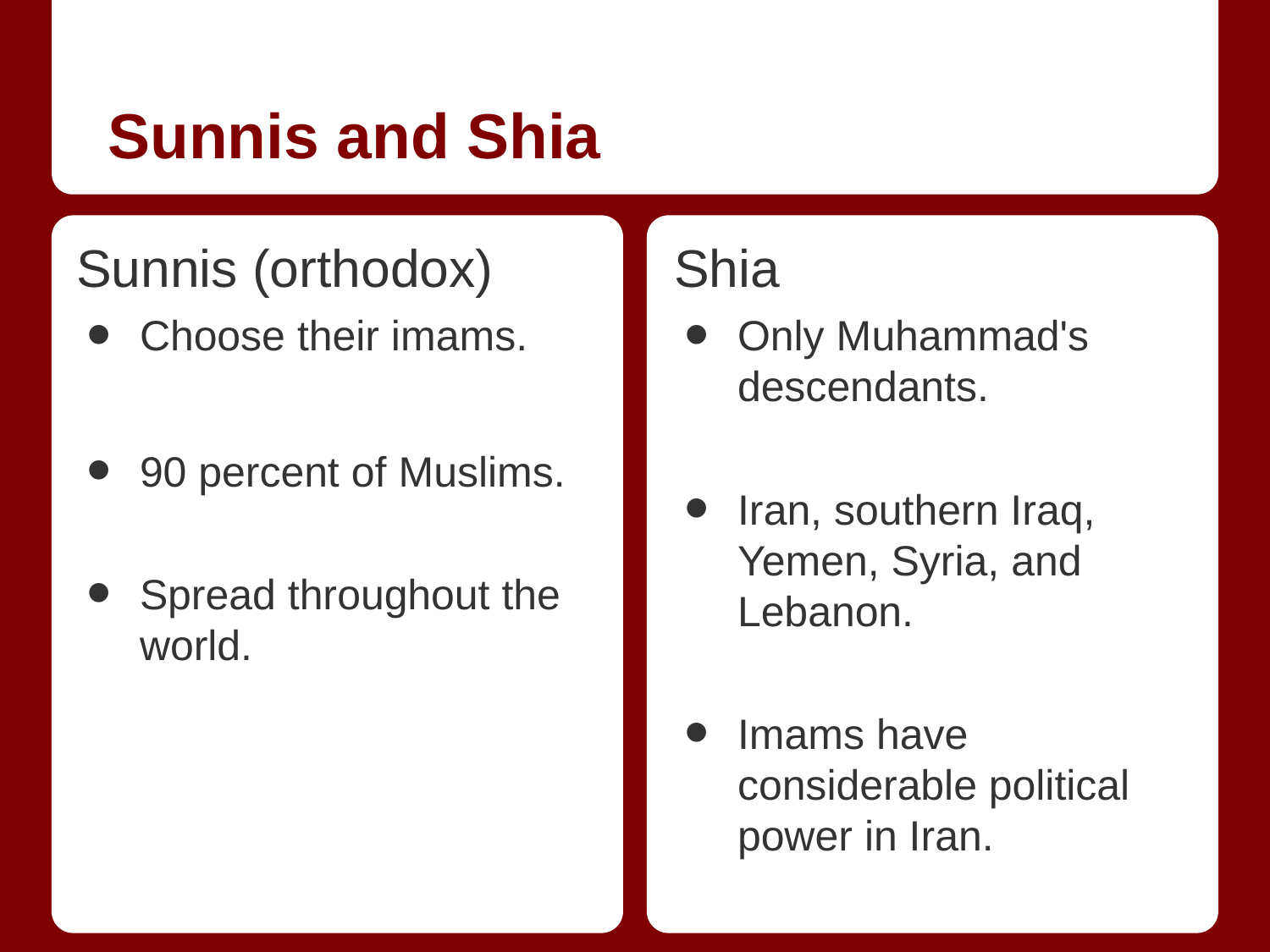

# Sunnis and Shia
Sunnis (orthodox)
Choose their imams.

90 percent of Muslims.

Spread throughout the world.
Shia
Only Muhammad's descendants.

Iran, southern Iraq, Yemen, Syria, and Lebanon.

Imams have considerable political power in Iran.